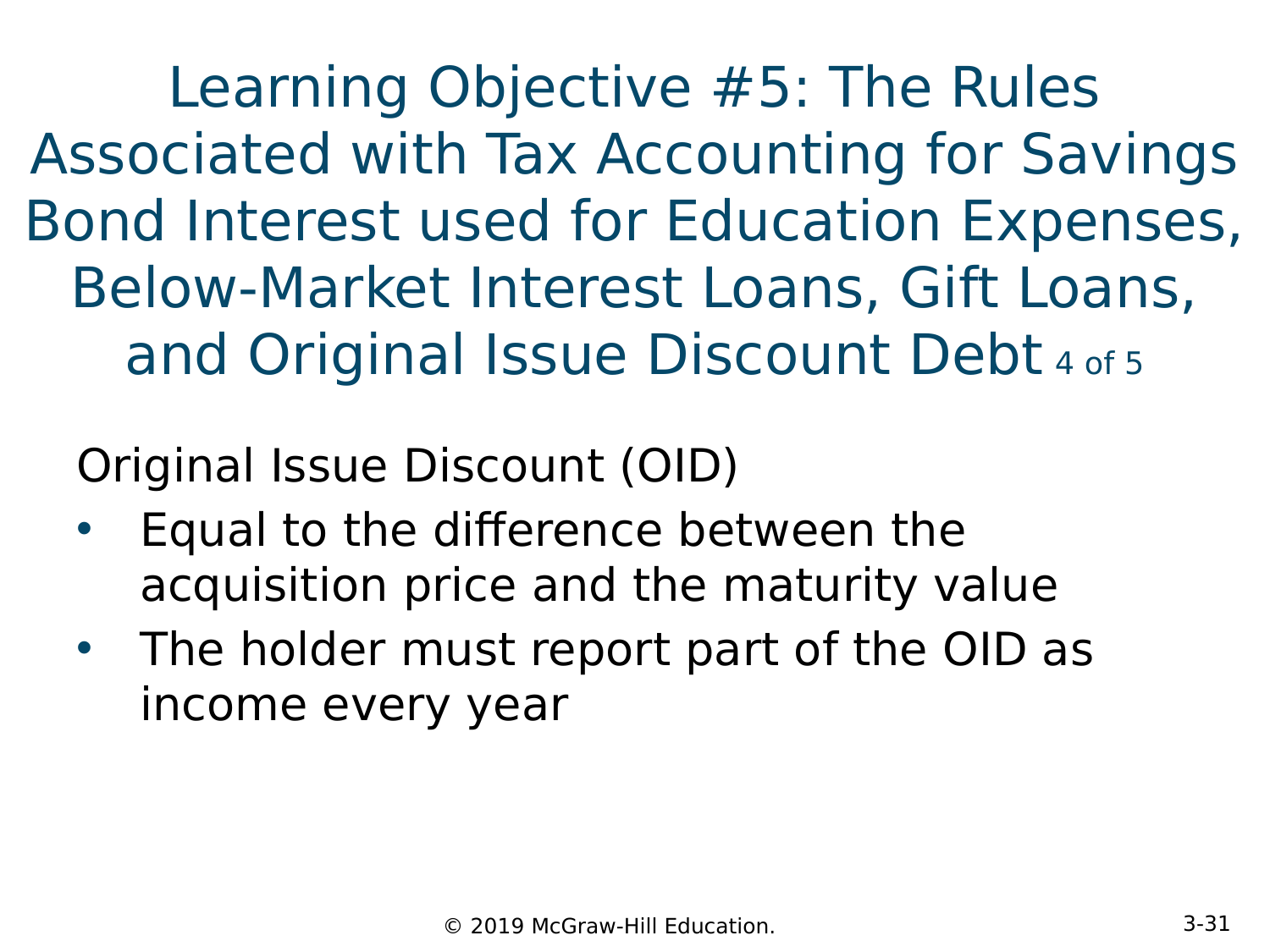

# Learning Objective #5: The Rules Associated with Tax Accounting for Savings Bond Interest used for Education Expenses, Below-Market Interest Loans, Gift Loans, and Original Issue Discount Debt 4 of 5
Original Issue Discount (OID)
Equal to the difference between the acquisition price and the maturity value
The holder must report part of the OID as income every year